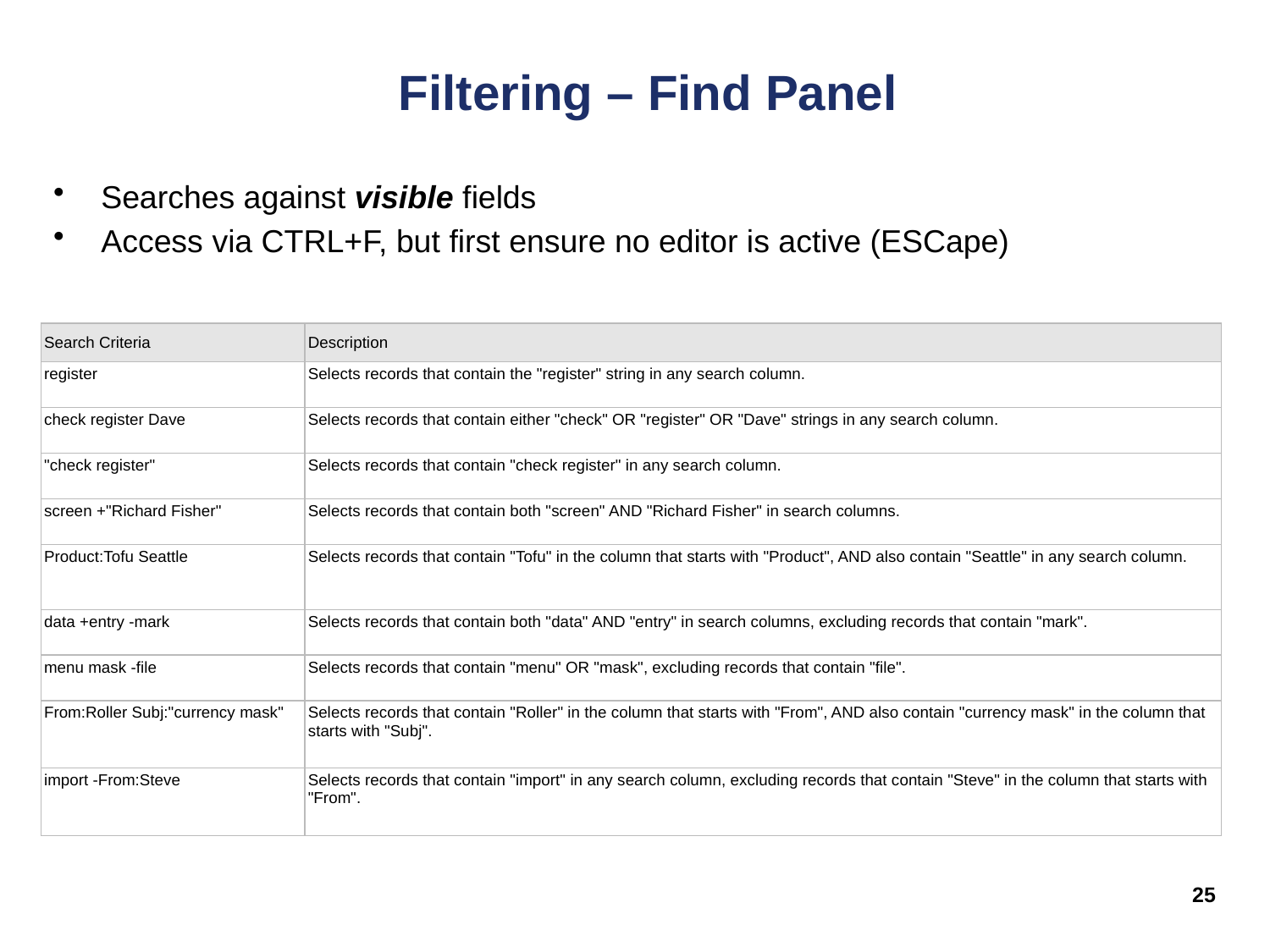

# Filtering – Find Panel

Searches against visible fields
Access via CTRL+F, but first ensure no editor is active (ESCape)
| Search Criteria | Description |
| --- | --- |
| register | Selects records that contain the "register" string in any search column. |
| check register Dave | Selects records that contain either "check" OR "register" OR "Dave" strings in any search column. |
| "check register" | Selects records that contain "check register" in any search column. |
| screen +"Richard Fisher" | Selects records that contain both "screen" AND "Richard Fisher" in search columns. |
| Product:Tofu Seattle | Selects records that contain "Tofu" in the column that starts with "Product", AND also contain "Seattle" in any search column. |
| data +entry -mark | Selects records that contain both "data" AND "entry" in search columns, excluding records that contain "mark". |
| menu mask -file | Selects records that contain "menu" OR "mask", excluding records that contain "file". |
| From:Roller Subj:"currency mask" | Selects records that contain "Roller" in the column that starts with "From", AND also contain "currency mask" in the column that starts with "Subj". |
| import -From:Steve | Selects records that contain "import" in any search column, excluding records that contain "Steve" in the column that starts with "From". |